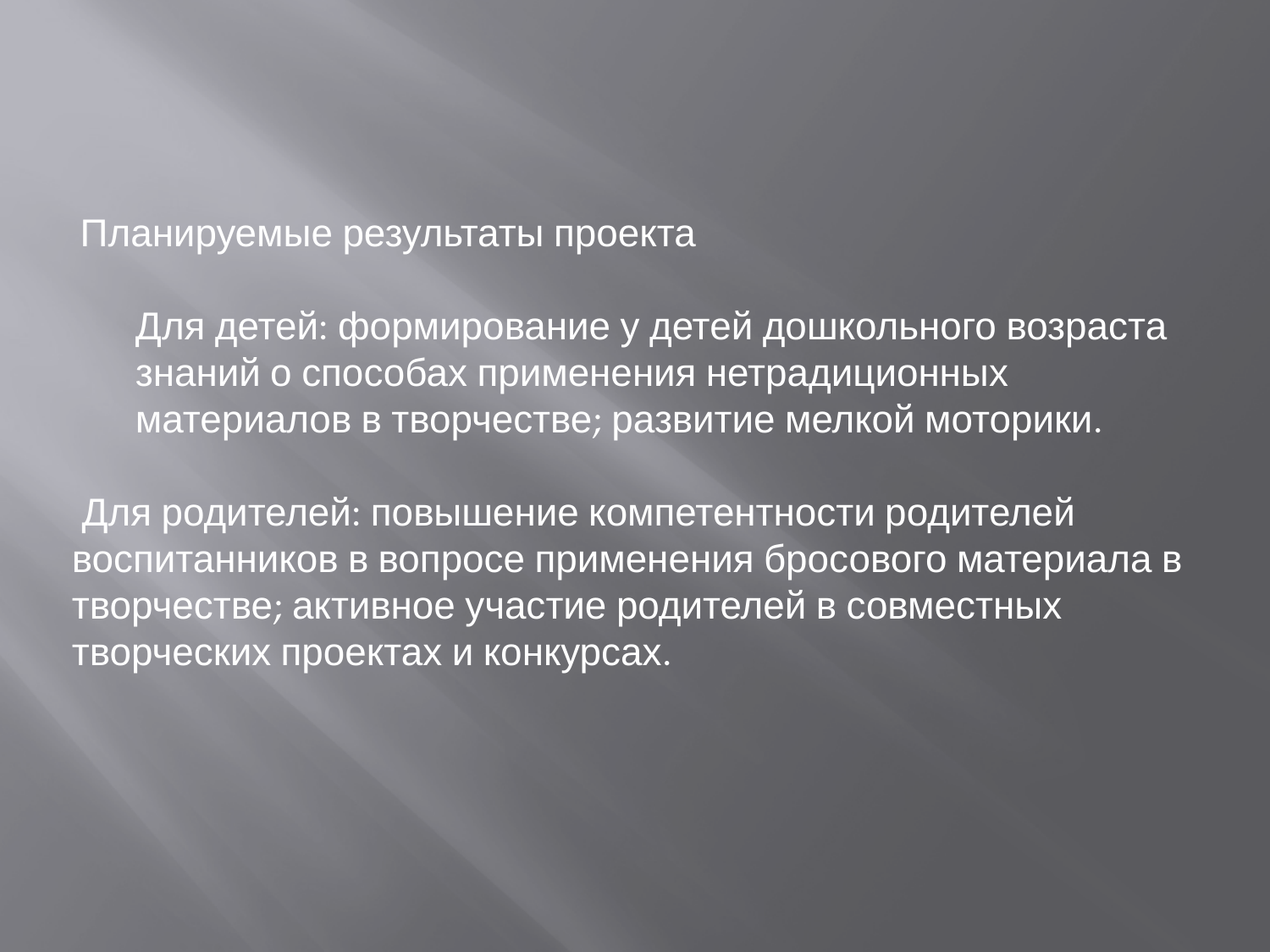

Планируемые результаты проекта

Для детей: формирование у детей дошкольного возраста знаний о способах применения нетрадиционных материалов в творчестве; развитие мелкой моторики.

 Для родителей: повышение компетентности родителей воспитанников в вопросе применения бросового материала в творчестве; активное участие родителей в совместных творческих проектах и конкурсах.